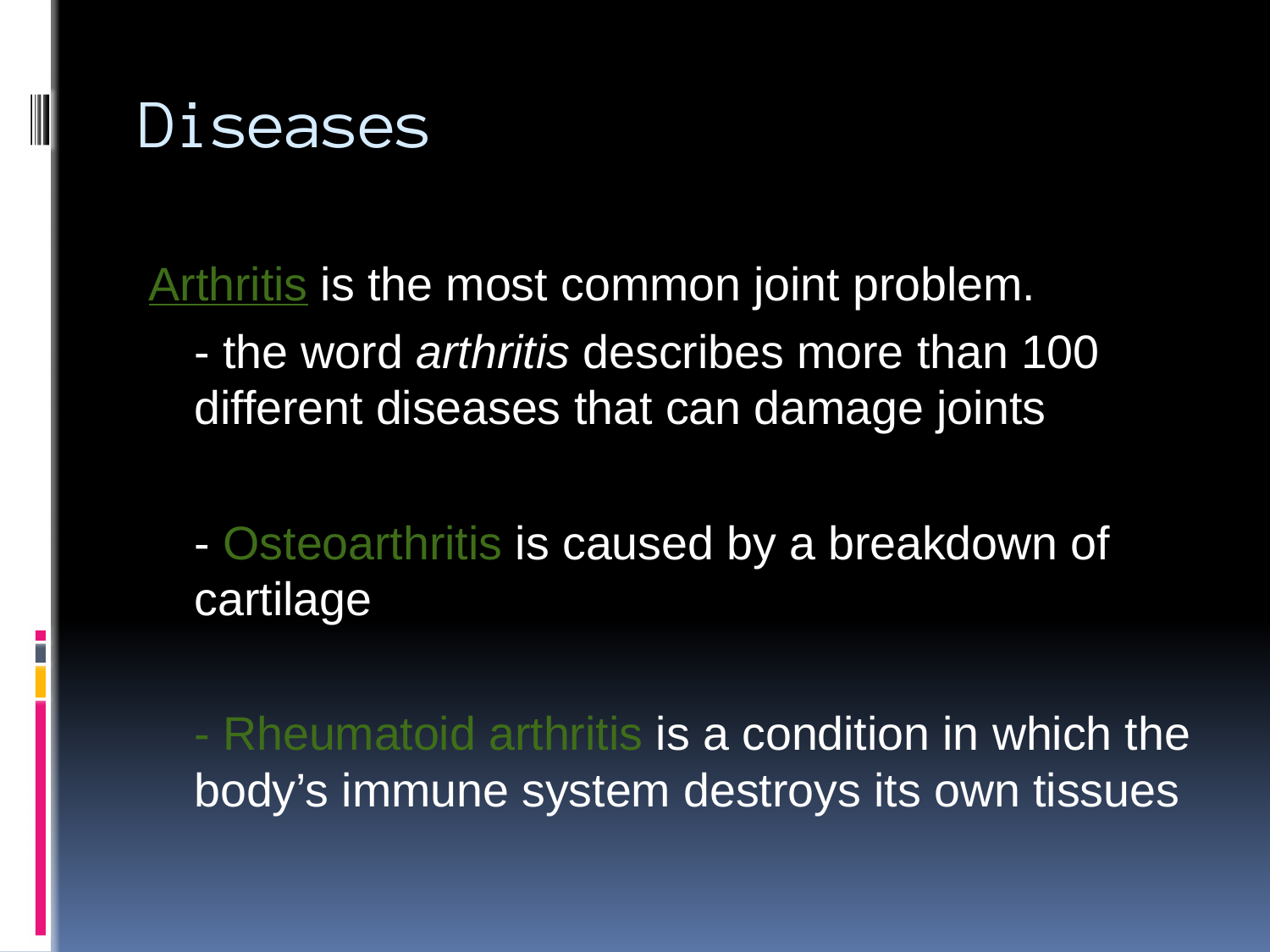

# Diseases
Arthritis is the most common joint problem.
	- the word arthritis describes more than 100 different diseases that can damage joints

	- Osteoarthritis is caused by a breakdown of cartilage

	- Rheumatoid arthritis is a condition in which the body’s immune system destroys its own tissues